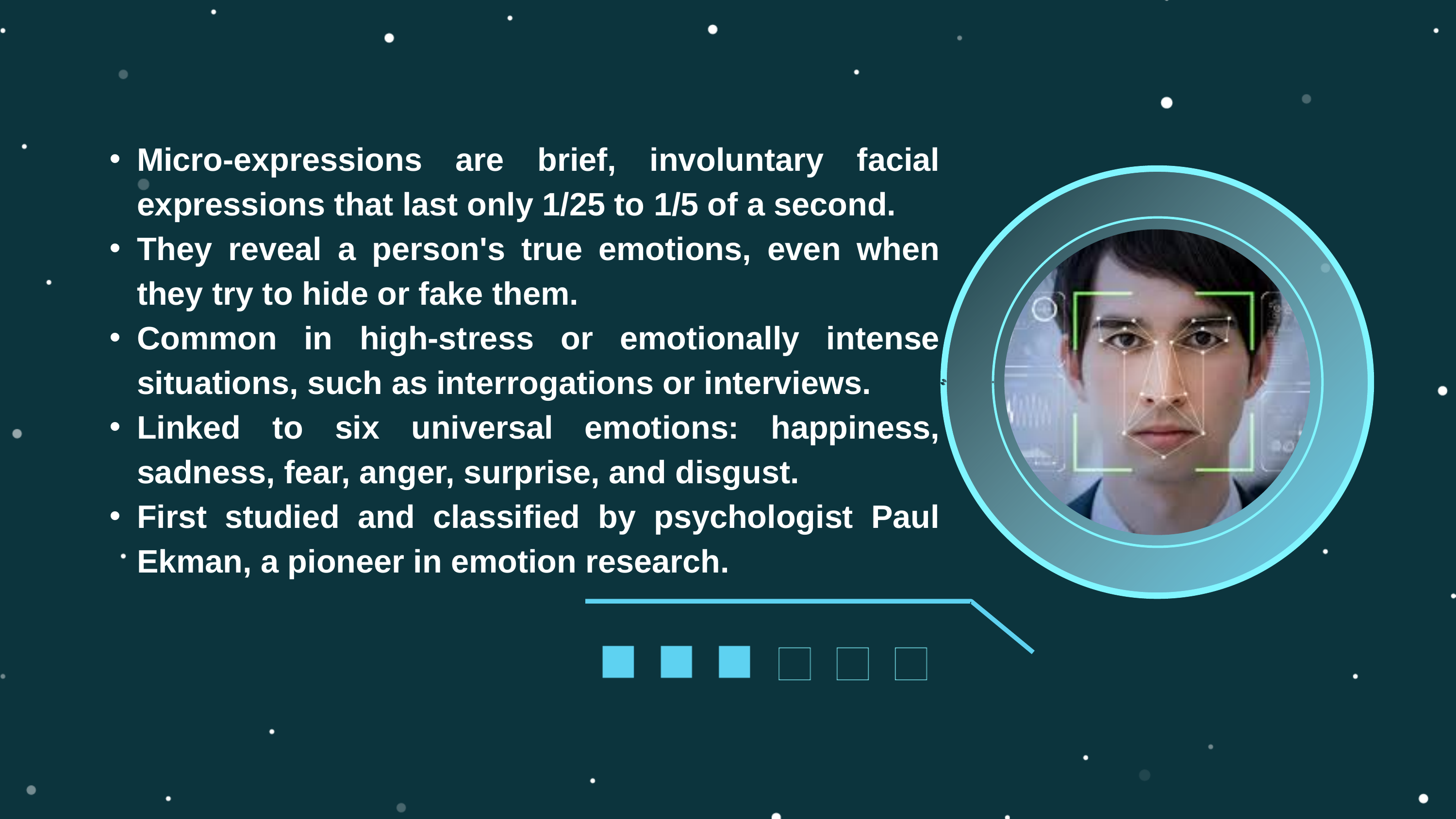

Micro-expressions are brief, involuntary facial expressions that last only 1/25 to 1/5 of a second.
They reveal a person's true emotions, even when they try to hide or fake them.
Common in high-stress or emotionally intense situations, such as interrogations or interviews.
Linked to six universal emotions: happiness, sadness, fear, anger, surprise, and disgust.
First studied and classified by psychologist Paul Ekman, a pioneer in emotion research.